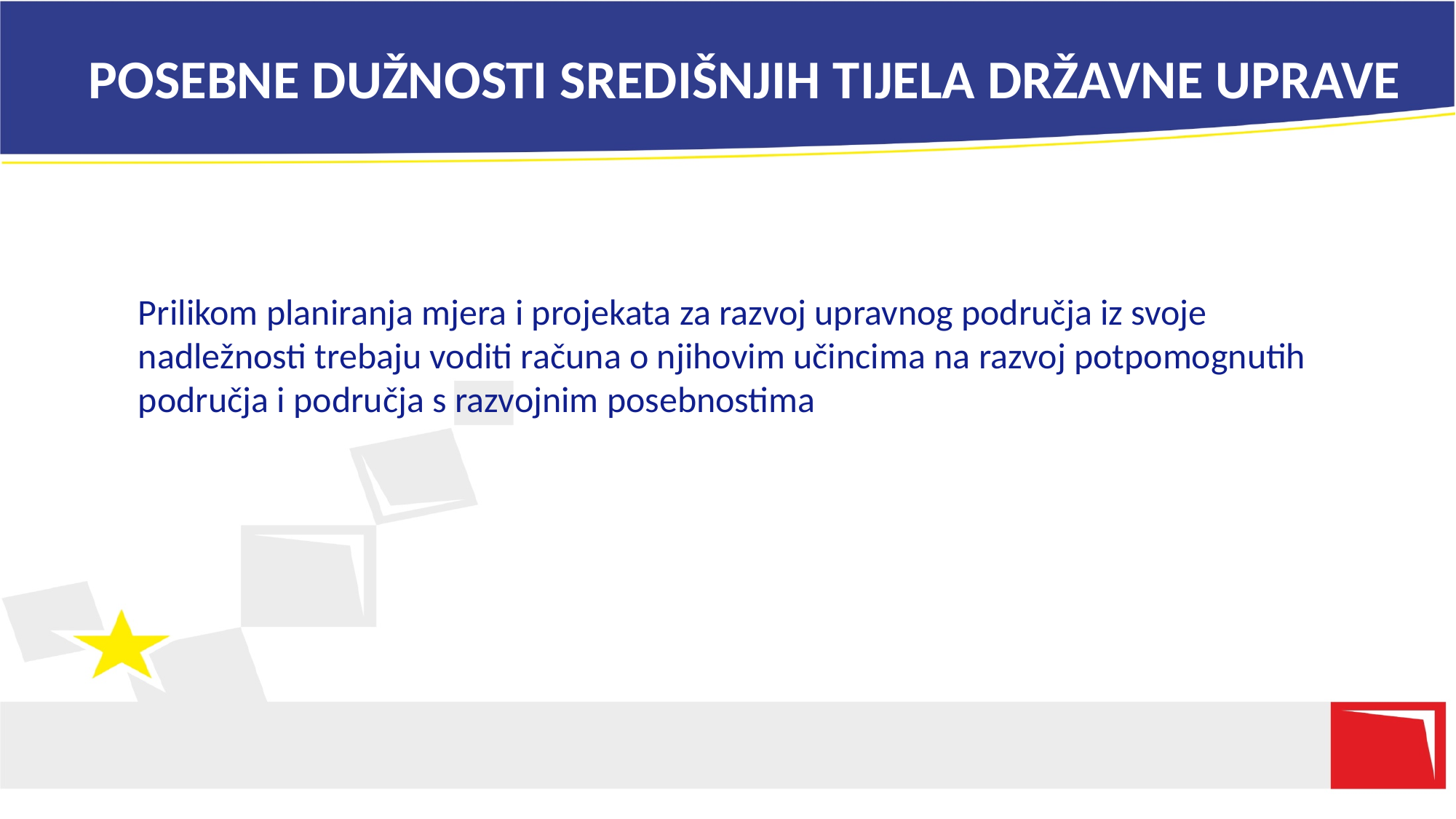

# POSEBNE DUŽNOSTI SREDIŠNJIH TIJELA DRŽAVNE UPRAVE

Prilikom planiranja mjera i projekata za razvoj upravnog područja iz svoje nadležnosti trebaju voditi računa o njihovim učincima na razvoj potpomognutih područja i područja s razvojnim posebnostima